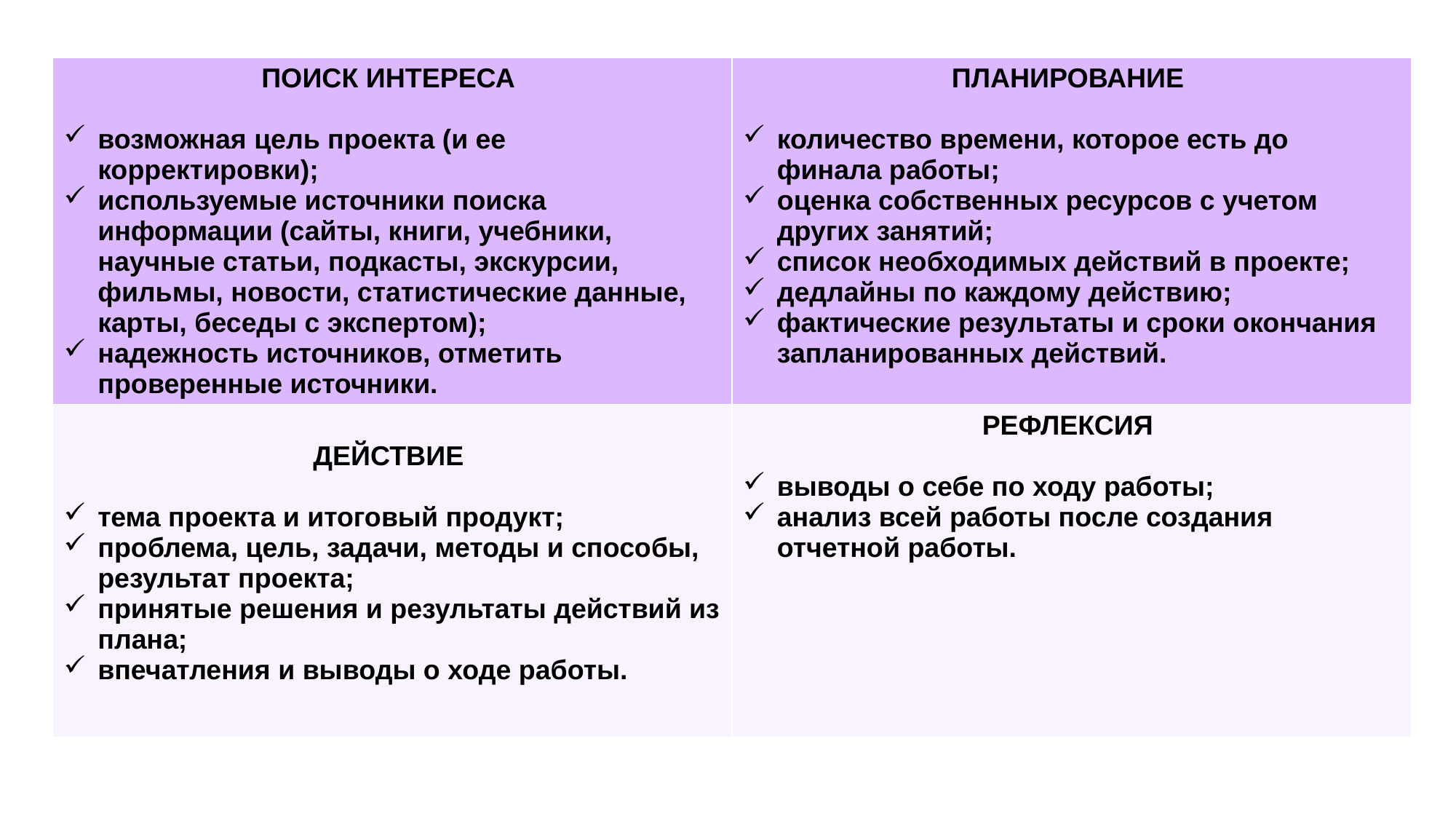

| ПОИСК ИНТЕРЕСА возможная цель проекта (и ее корректировки); используемые источники поиска информации (сайты, книги, учебники, научные статьи, подкасты, экскурсии, фильмы, новости, статистические данные, карты, беседы с экспертом); надежность источников, отметить проверенные источники. | ПЛАНИРОВАНИЕ количество времени, которое есть до финала работы; оценка собственных ресурсов с учетом других занятий; список необходимых действий в проекте; дедлайны по каждому действию; фактические результаты и сроки окончания запланированных действий. |
| --- | --- |
| ДЕЙСТВИЕ тема проекта и итоговый продукт; проблема, цель, задачи, методы и способы, результат проекта; принятые решения и результаты действий из плана; впечатления и выводы о ходе работы. | РЕФЛЕКСИЯ выводы о себе по ходу работы; анализ всей работы после создания отчетной работы. |